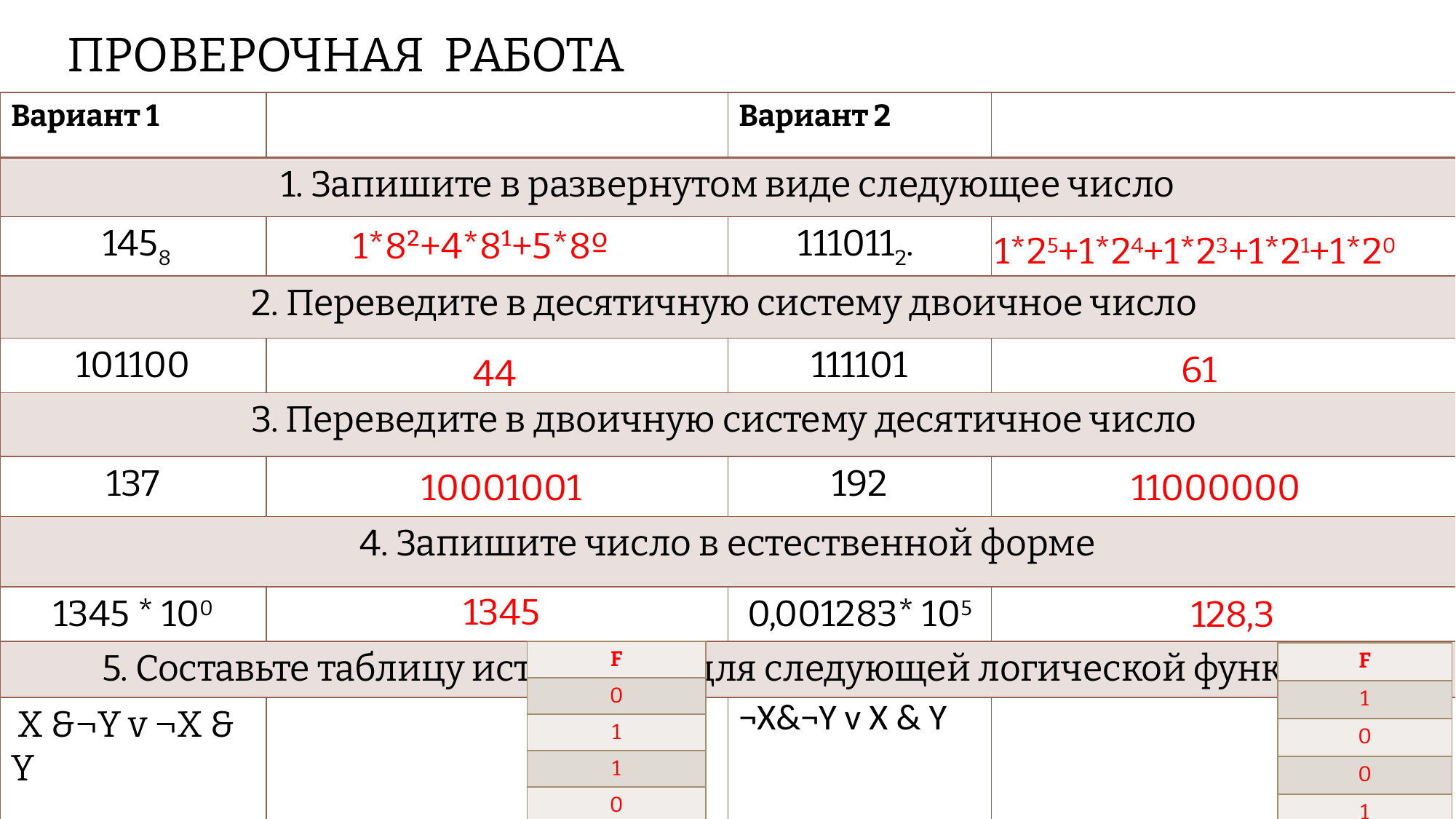

# Проверочная  работа
| Вариант 1 |  | Вариант 2 |  |
| --- | --- | --- | --- |
| 1. Запишите в развернутом виде следующее число |  |  |  |
| 1458 |  | 1110112. |  |
| 2. Переведите в десятичную систему двоичное число |  |  |  |
| 101100 |  | 111101 |  |
| 3. Переведите в двоичную систему десятичное число |  |  |  |
| 137 |  | 192 |  |
| 4. Запишите число в естественной форме |  |  |  |
| 1345 \* 100 |  | 0,001283\* 105 |  |
| 5. Составьте таблицу истинности для следующей логической функции |  |  |  |
| X &¬Y v ¬X & Y |  | ¬X&¬Y v X & Y |  |
1*8²+4*8¹+5*8º
1*25+1*24+1*23+1*21+1*20
61
44
11000000
10001001
1345
128,3
| F |
| --- |
| 0 |
| 1 |
| 1 |
| 0 |
| F |
| --- |
| 1 |
| 0 |
| 0 |
| 1 |